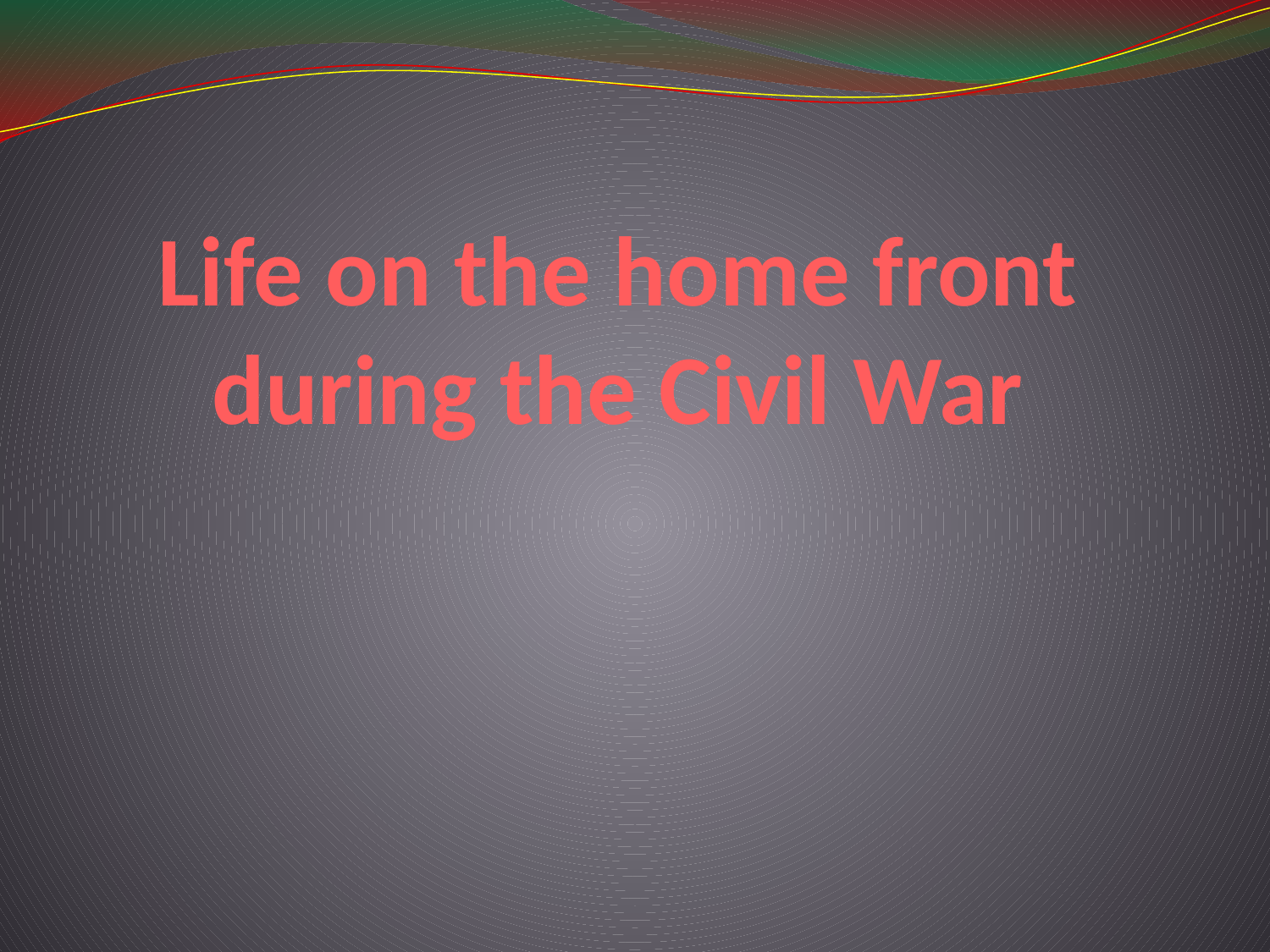

# Life on the home front during the Civil War